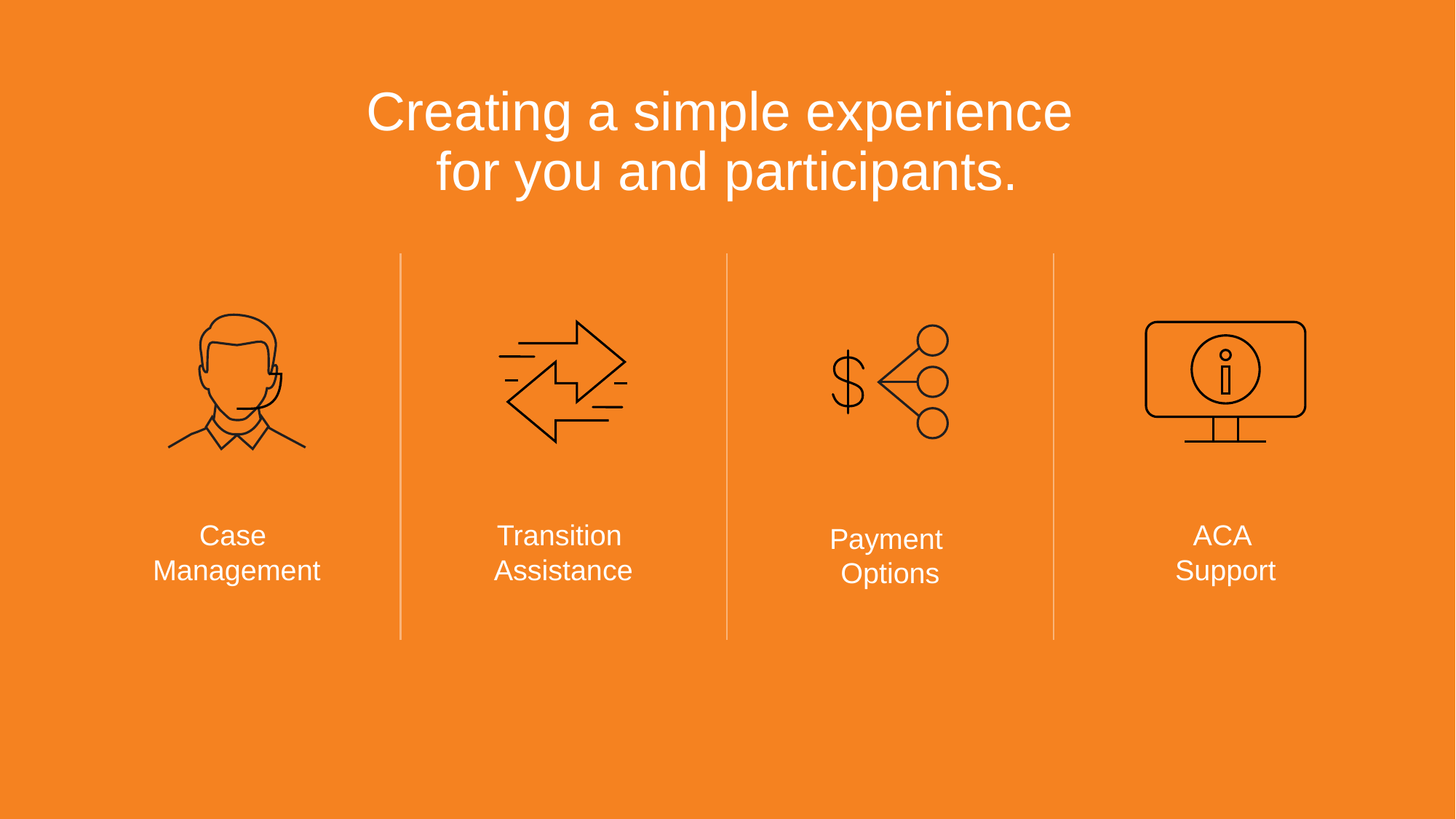

# Creating a simple experience for you and participants.

Case
Management
Transition
Assistance
ACA
Support
Payment
Options